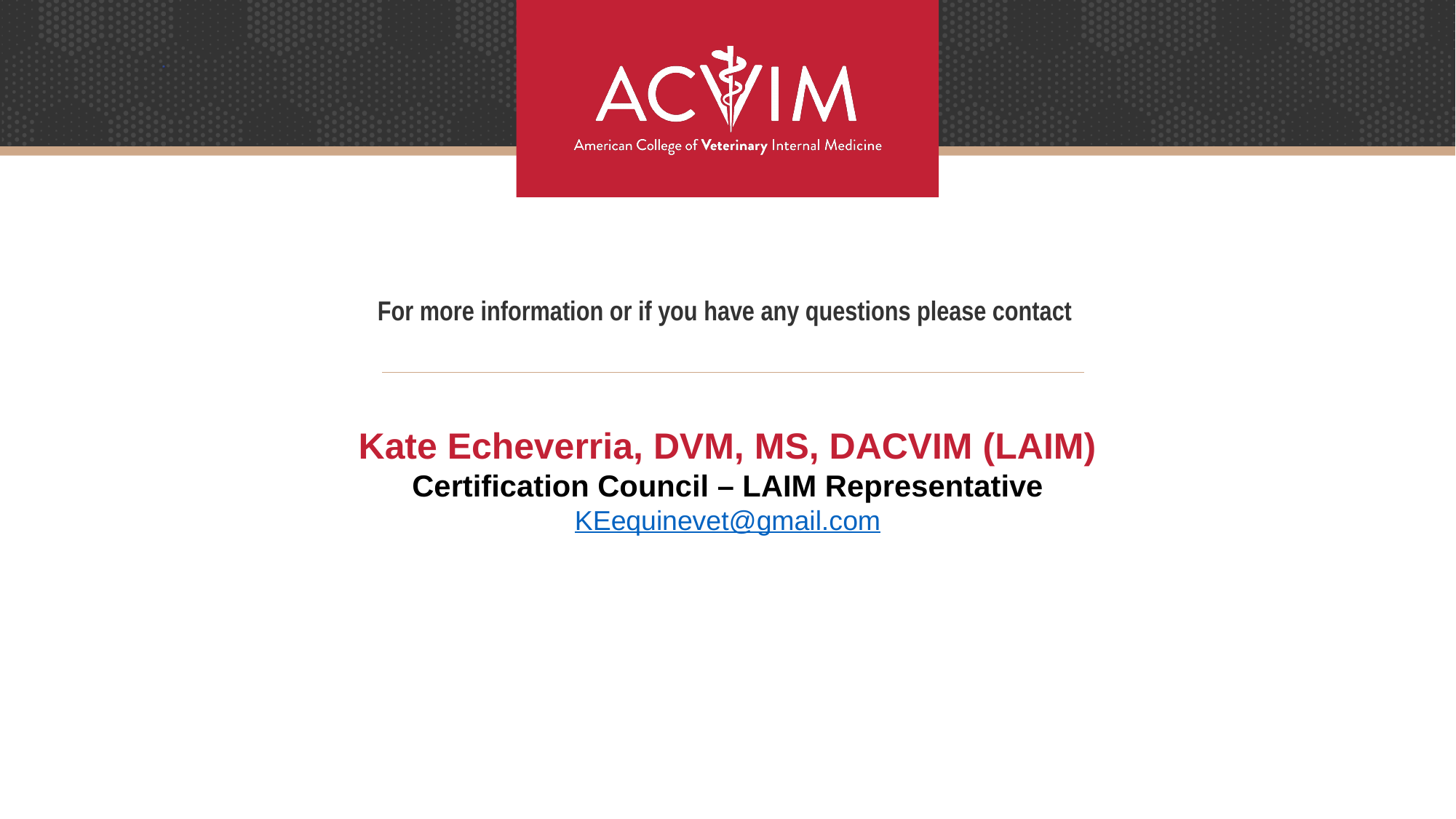

For more information or if you have any questions please contact
Kate Echeverria, DVM, MS, DACVIM (LAIM)
Certification Council – LAIM Representative
KEequinevet@gmail.com